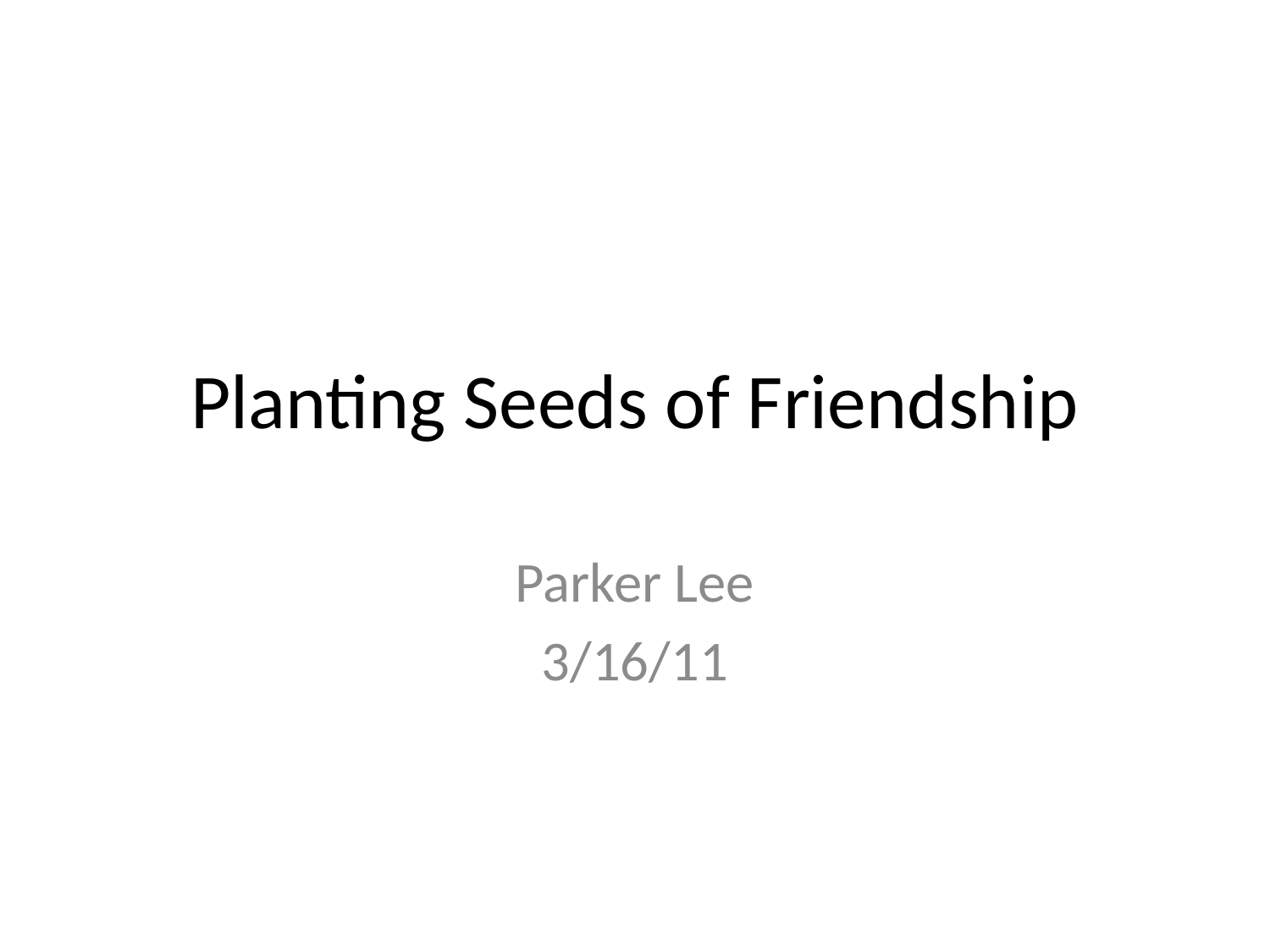

# Planting Seeds of Friendship
Parker Lee
3/16/11